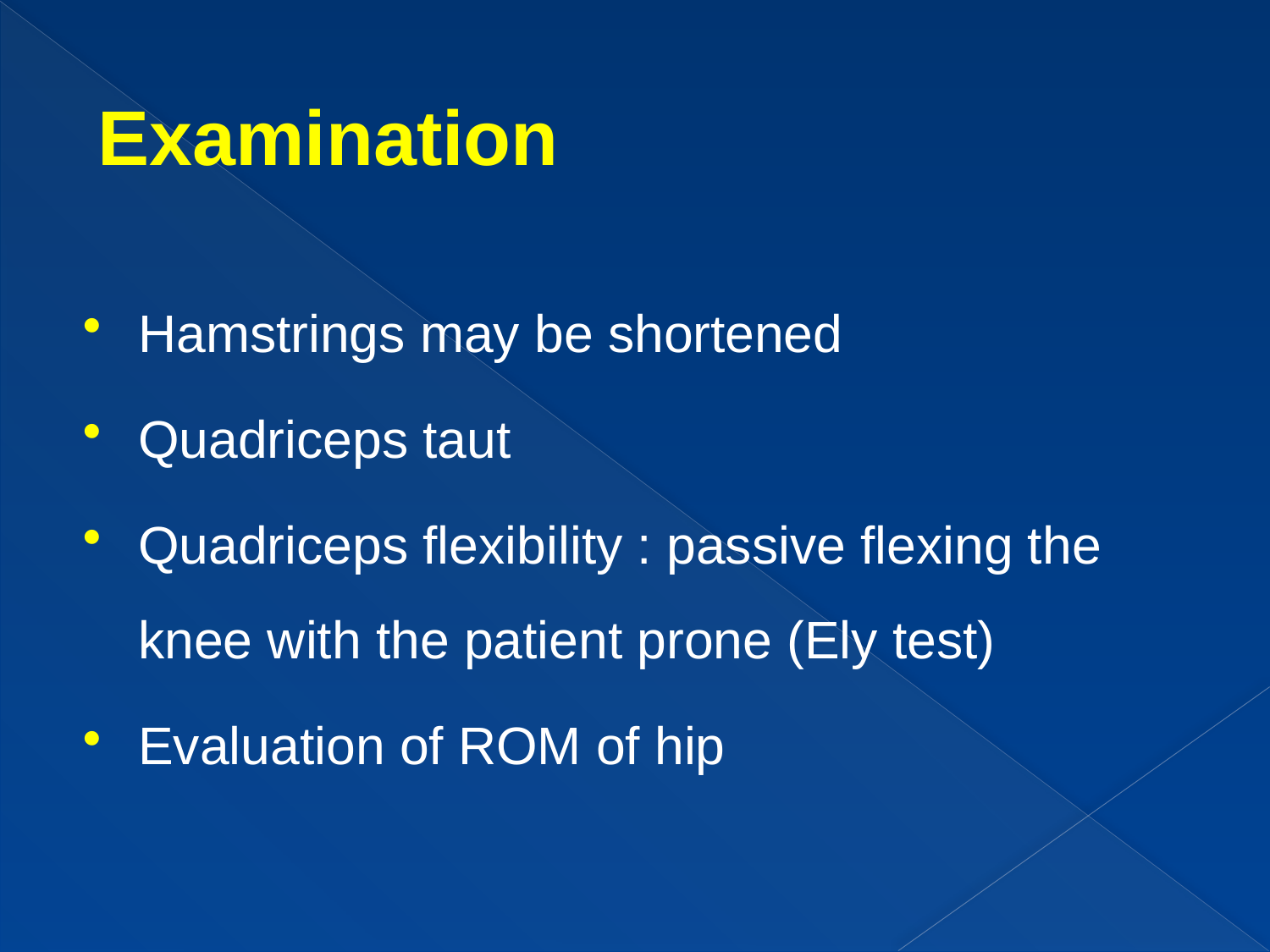

# Examination
Hamstrings may be shortened
Quadriceps taut
Quadriceps flexibility : passive flexing the knee with the patient prone (Ely test)
Evaluation of ROM of hip